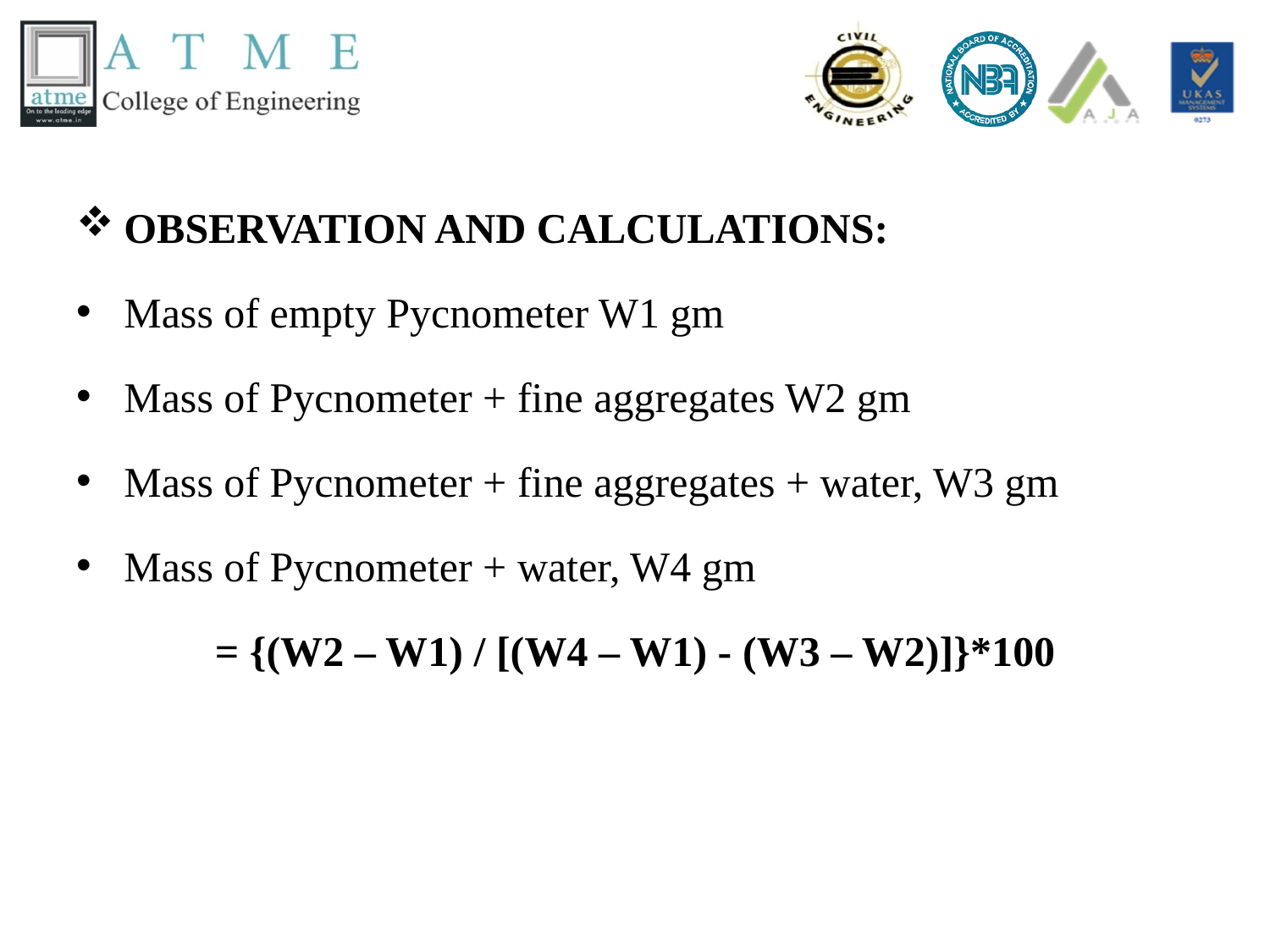

OBSERVATION AND CALCULATIONS:
Mass of empty Pycnometer W1 gm
Mass of Pycnometer + fine aggregates W2 gm
Mass of Pycnometer + fine aggregates + water, W3 gm
Mass of Pycnometer + water, W4 gm
= {(W2 – W1) / [(W4 – W1) - (W3 – W2)]}*100